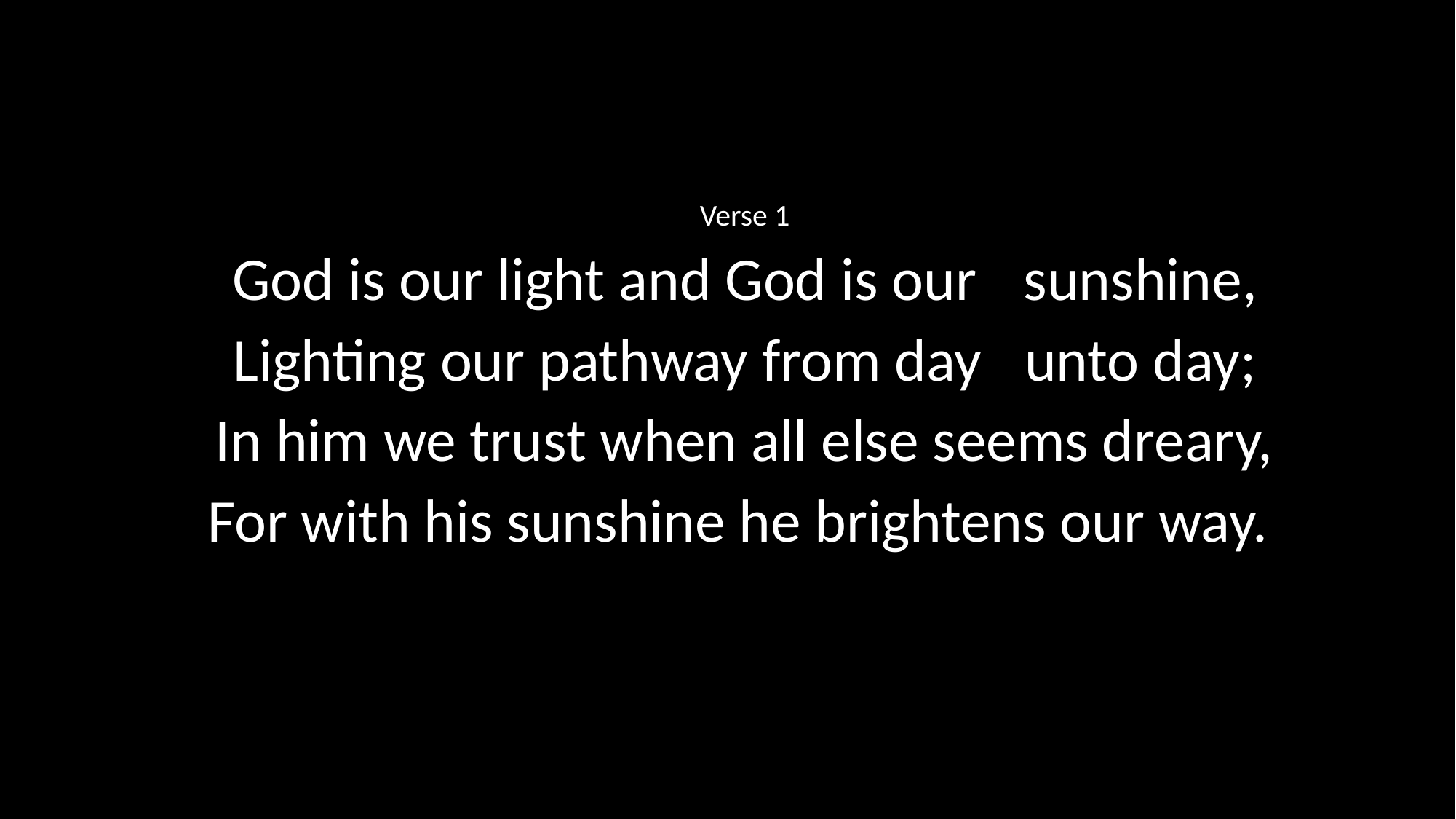

Verse 1
God is our light and God is our 	sunshine,
Lighting our pathway from day 	unto day;
In him we trust when all else seems dreary,
For with his sunshine he brightens our way.